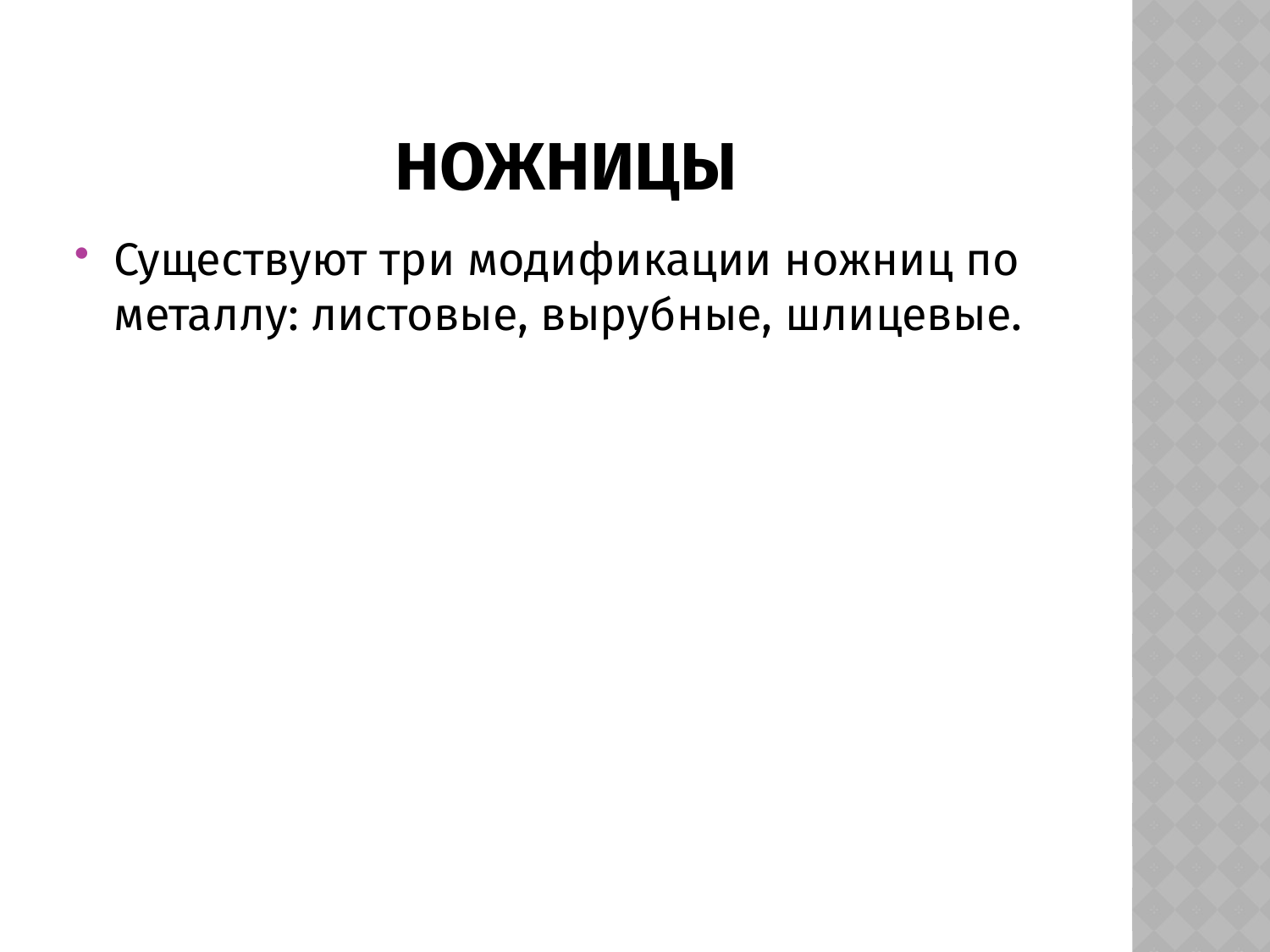

# Ножницы
Существуют три модификации ножниц по металлу: листовые, вырубные, шлицевые.